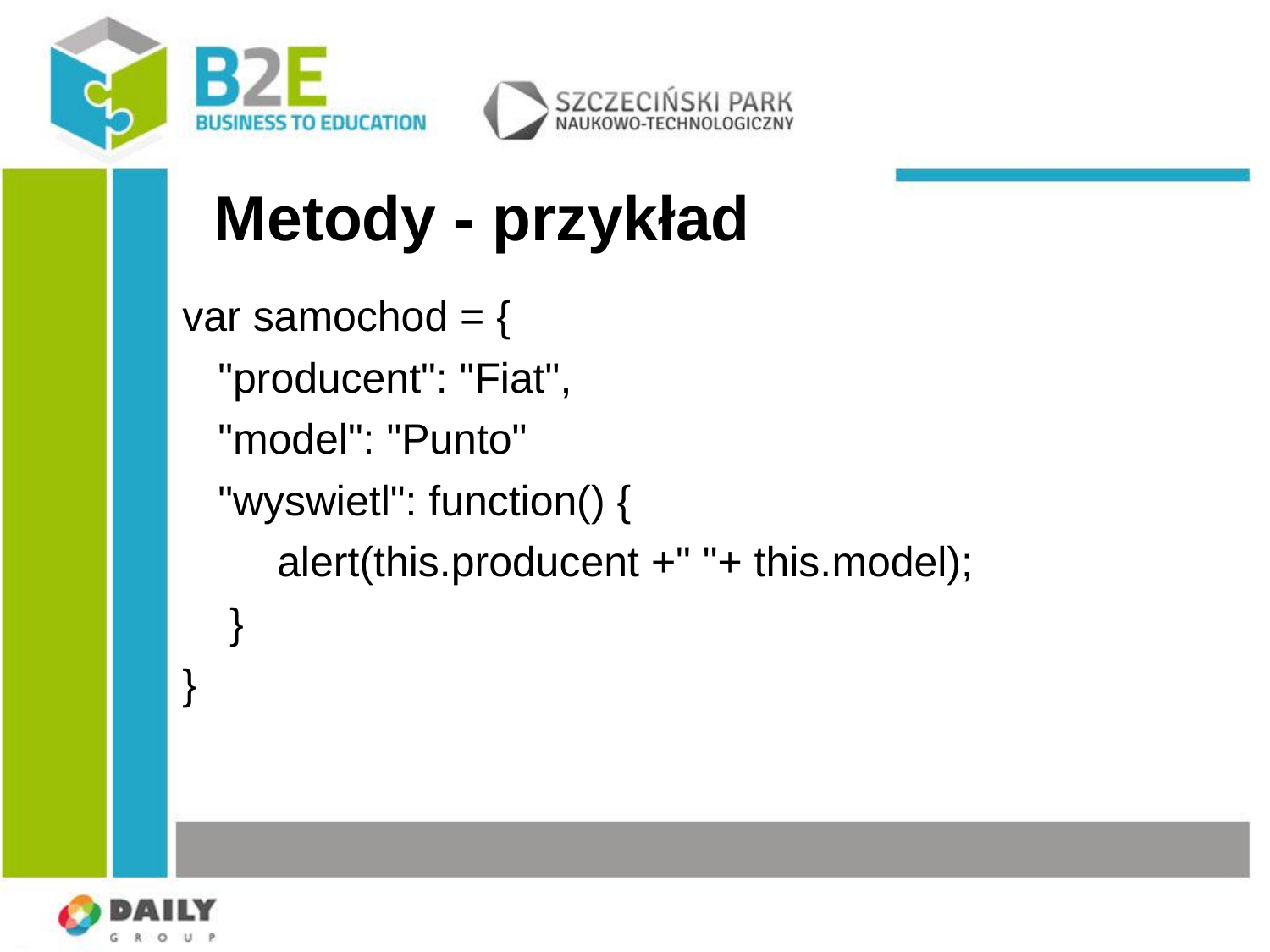

# Metody - przykład
var samochod = {
   "producent": "Fiat",
   "model": "Punto"
   "wyswietl": function() {
        alert(this.producent +" "+ this.model);
    }
}